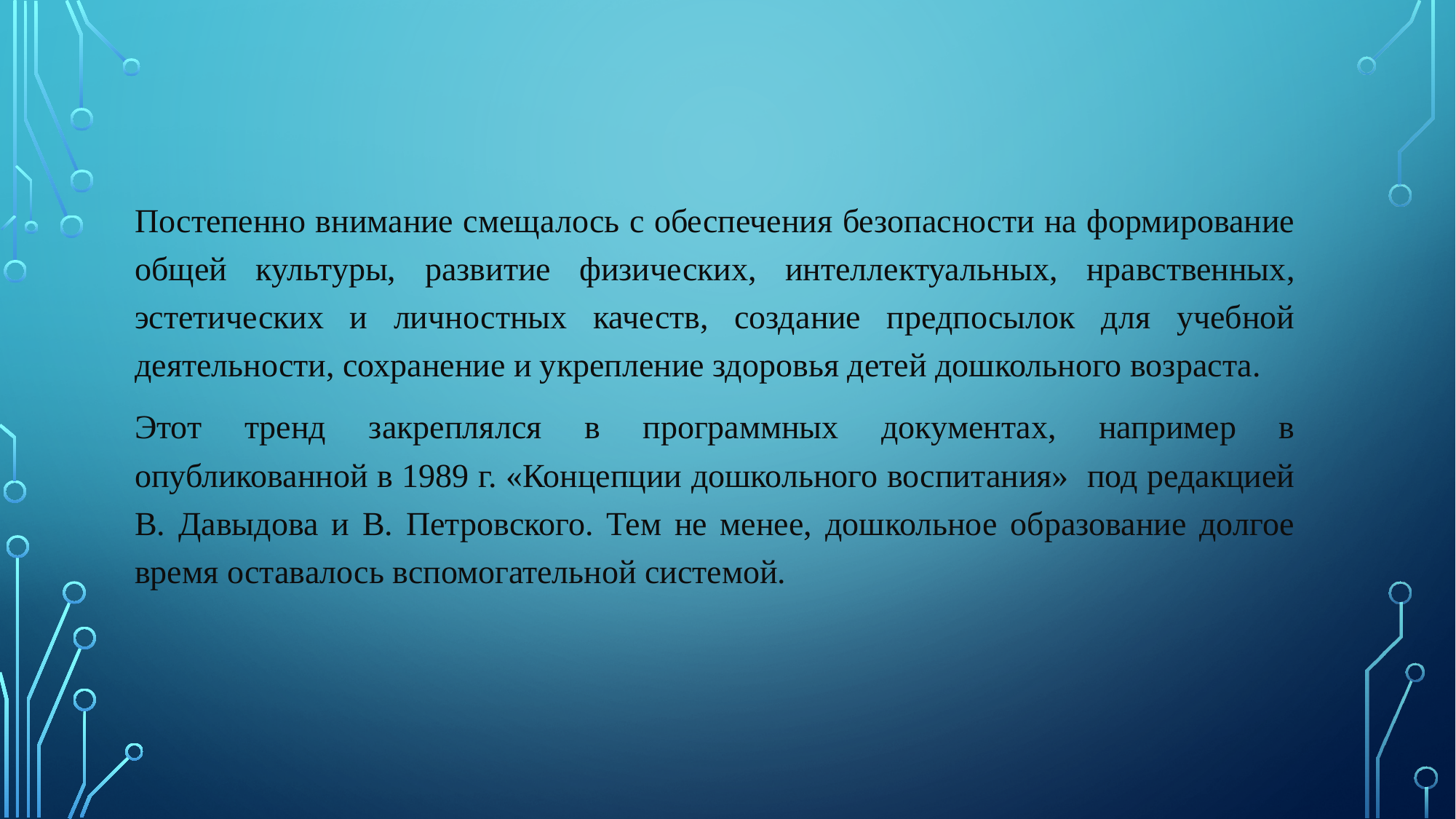

#
Постепенно внимание смещалось с обеспечения безопасности на формирование общей культуры, развитие физических, интеллектуальных, нравственных, эстетических и личностных качеств, создание предпосылок для учебной деятельности, сохранение и укрепление здоровья детей дошкольного возраста.
Этот тренд закреплялся в программных документах, например в опубликованной в 1989 г. «Концепции дошкольного воспитания»  под редакцией В. Давыдова и В. Петровского. Тем не менее, дошкольное образование долгое время оставалось вспомогательной системой.